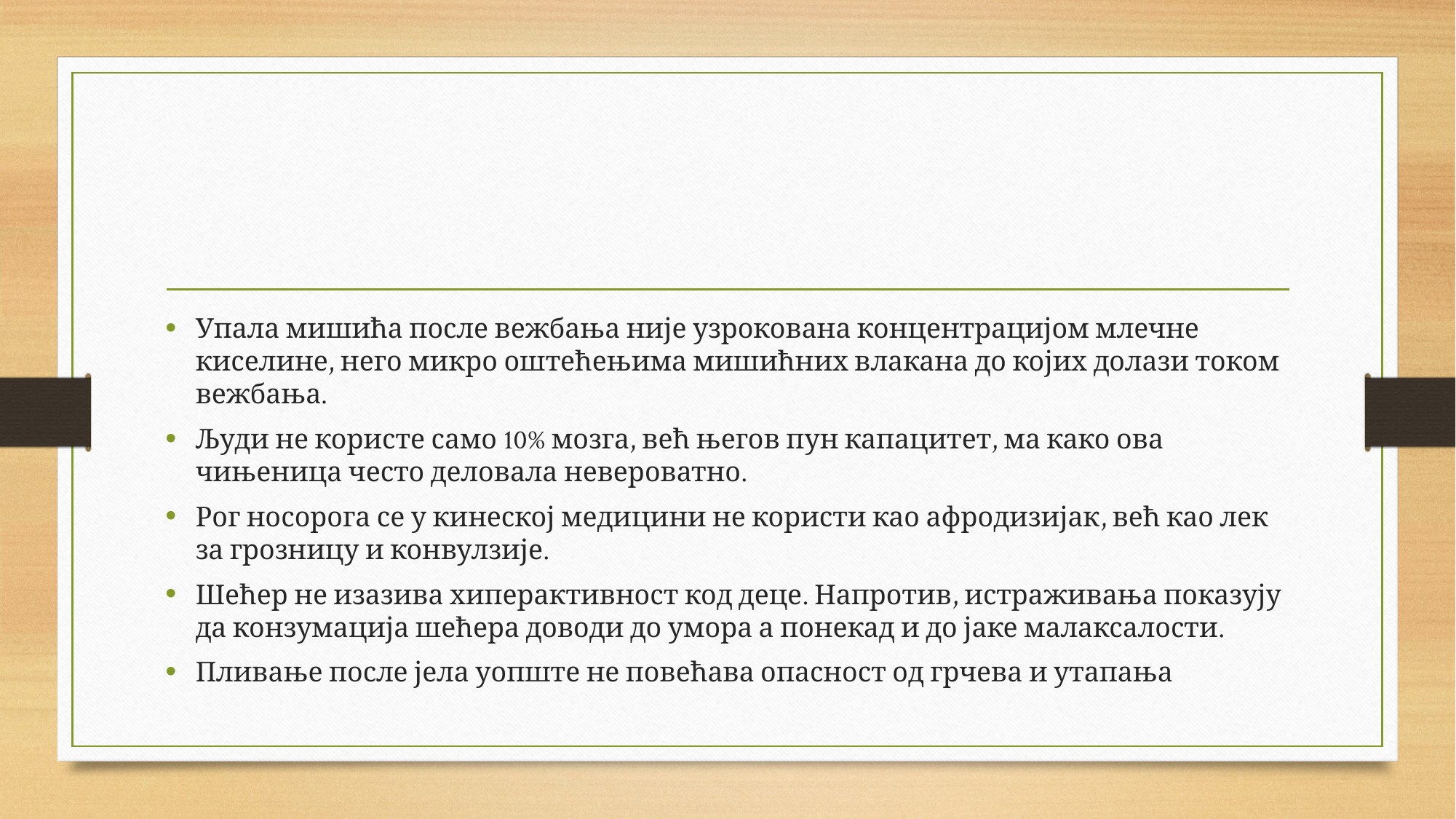

Упала мишића после вежбања није узрокована концентрацијом млечне киселине, него микро оштећењима мишићних влакана до којих долази током вежбања.
Људи не користе само 10% мозга, већ његов пун капацитет, ма како ова чињеница често деловала невероватно.
Рог носорога се у кинеској медицини не користи као афродизијак, већ као лек за грозницу и конвулзије.
Шећер не изазива хиперактивност код деце. Напротив, истраживања показују да конзумација шећера доводи до умора а понекад и до јаке малаксалости.
Пливање после јела уопште не повећава опасност од грчева и утапања